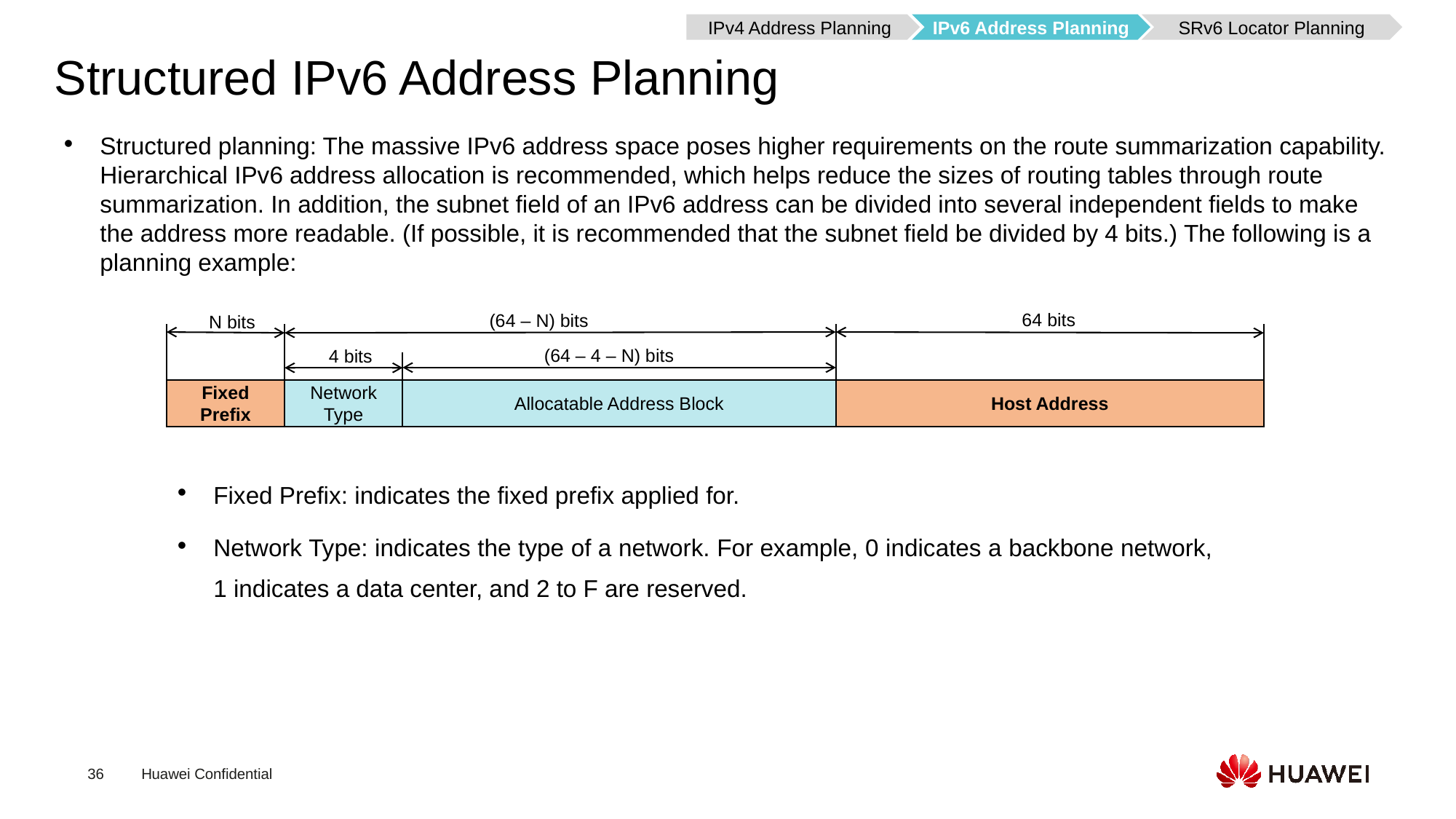

IPv4 Address Planning
IPv6 Address Planning
SRv6 Locator Planning
# Structured IPv6 Address Planning
Structured planning: The massive IPv6 address space poses higher requirements on the route summarization capability. Hierarchical IPv6 address allocation is recommended, which helps reduce the sizes of routing tables through route summarization. In addition, the subnet field of an IPv6 address can be divided into several independent fields to make the address more readable. (If possible, it is recommended that the subnet field be divided by 4 bits.) The following is a planning example:
64 bits
(64 – N) bits
N bits
(64 – 4 – N) bits
4 bits
Fixed Prefix
Network Type
Allocatable Address Block
Host Address
Fixed Prefix: indicates the fixed prefix applied for.
Network Type: indicates the type of a network. For example, 0 indicates a backbone network, 1 indicates a data center, and 2 to F are reserved.